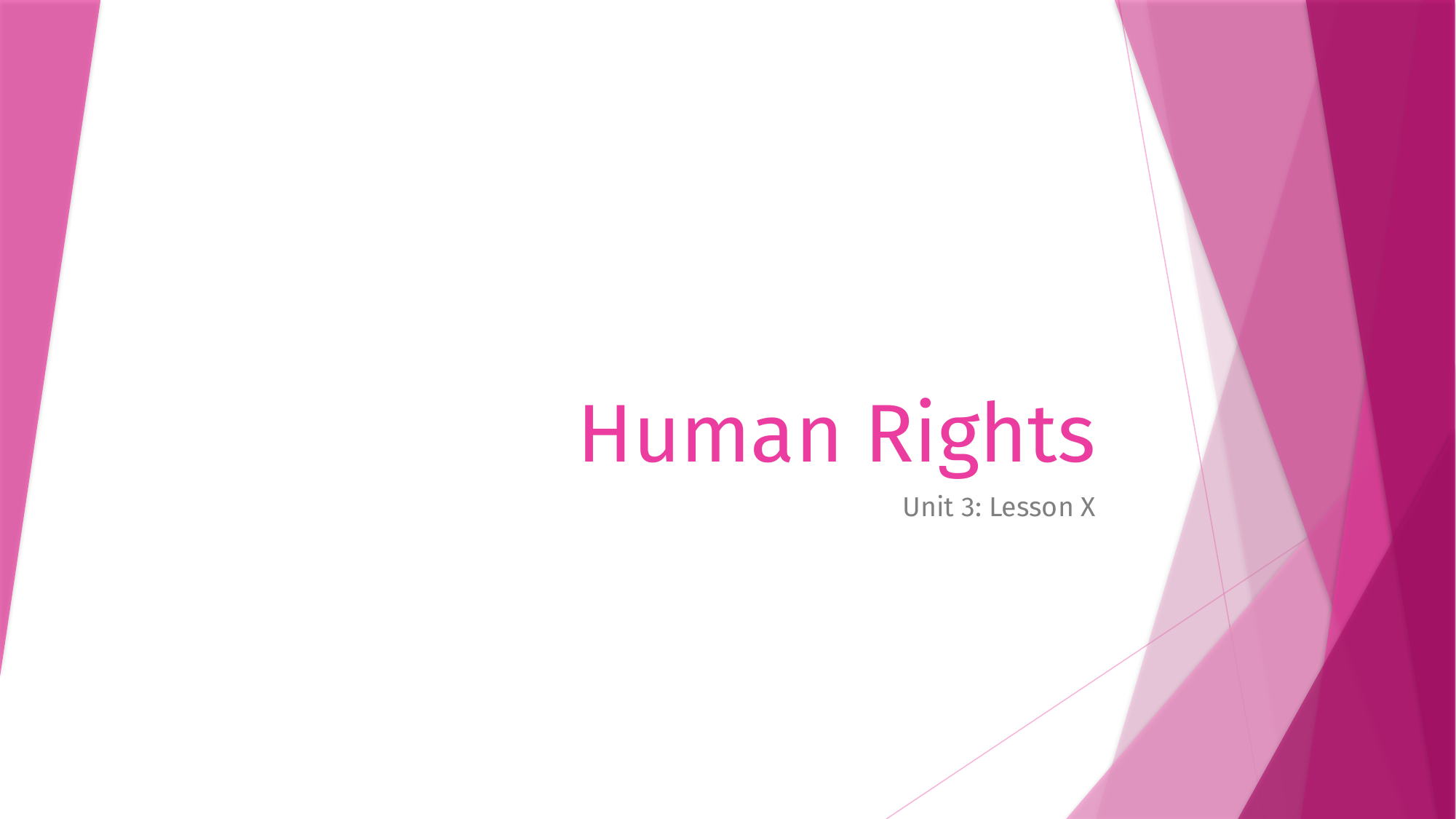

# Human Rights
Unit 3: Lesson X